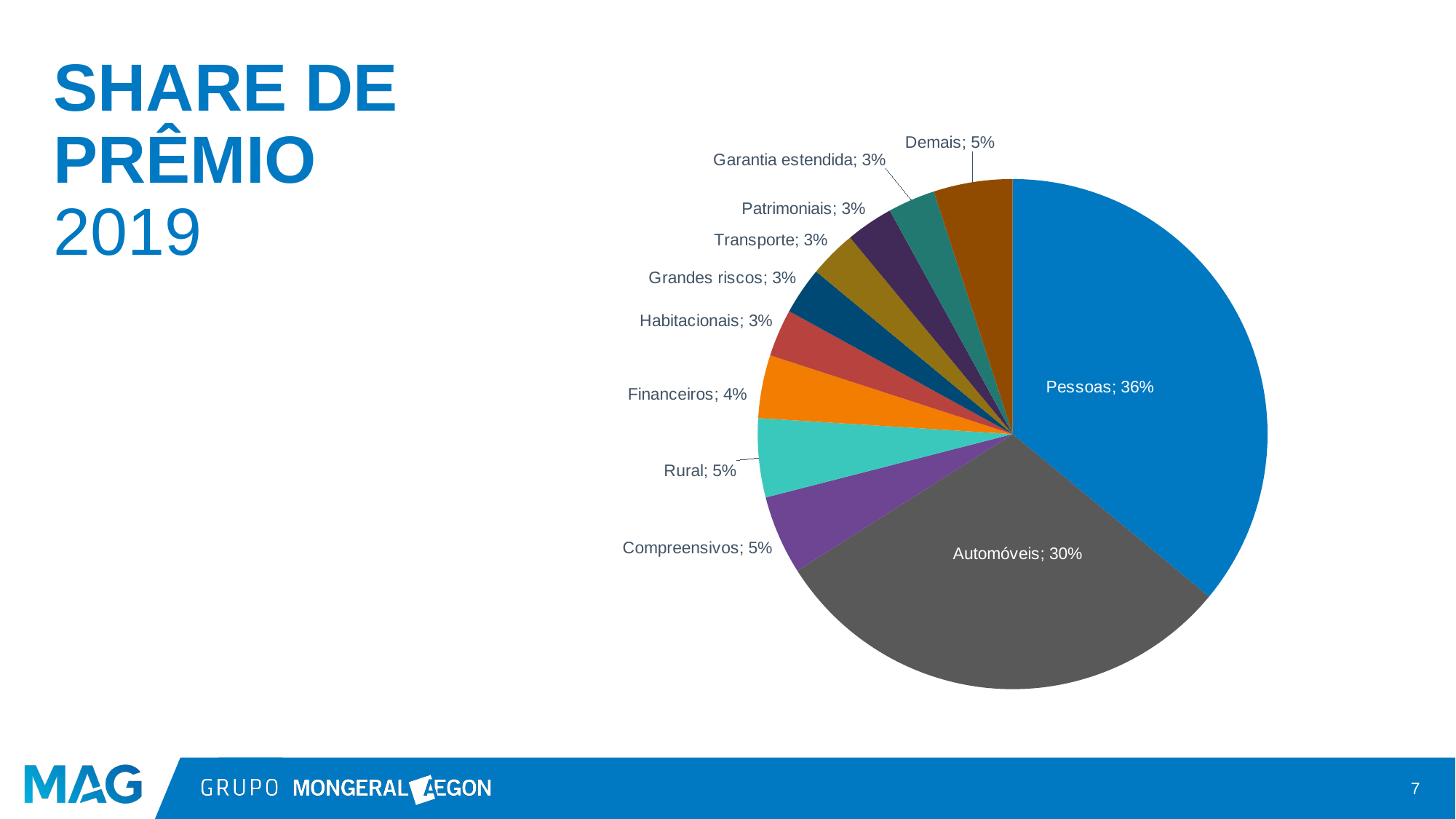

### Chart

| Category | Coluna1 |
|---|---|
| Pessoas | 0.36 |
| Automóveis | 0.3 |
| Compreensivos | 0.05 |
| Rural | 0.05 |
| Financeiros | 0.04 |
| Habitacionais | 0.03 |
| Grandes riscos | 0.03 |
| Transporte | 0.03 |
| Patrimoniais | 0.03 |
| Garantia estendida | 0.03 |
| Demais | 0.05 |
# SHARE DE PRÊMIO
2019
7